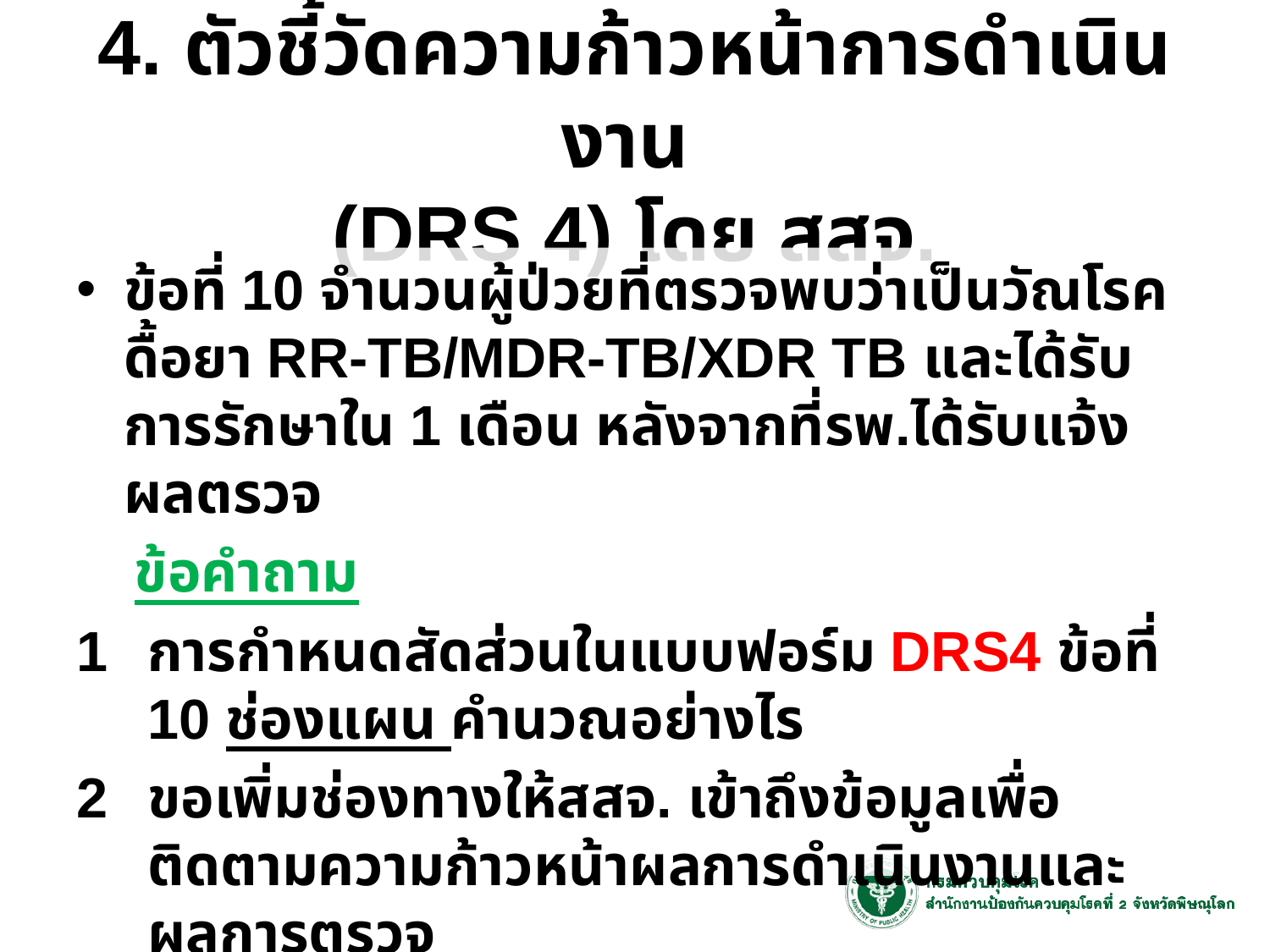

# 4. ตัวชี้วัดความก้าวหน้าการดำเนินงาน (DRS 4) โดย สสจ.
ข้อที่ 10 จำนวนผู้ป่วยที่ตรวจพบว่าเป็นวัณโรคดื้อยา RR-TB/MDR-TB/XDR TB และได้รับการรักษาใน 1 เดือน หลังจากที่รพ.ได้รับแจ้งผลตรวจ
    ข้อคำถาม
การกำหนดสัดส่วนในแบบฟอร์ม DRS4 ข้อที่ 10 ช่องแผน คำนวณอย่างไร
ขอเพิ่มช่องทางให้สสจ. เข้าถึงข้อมูลเพื่อติดตามความก้าวหน้าผลการดำเนินงานและผลการตรวจ